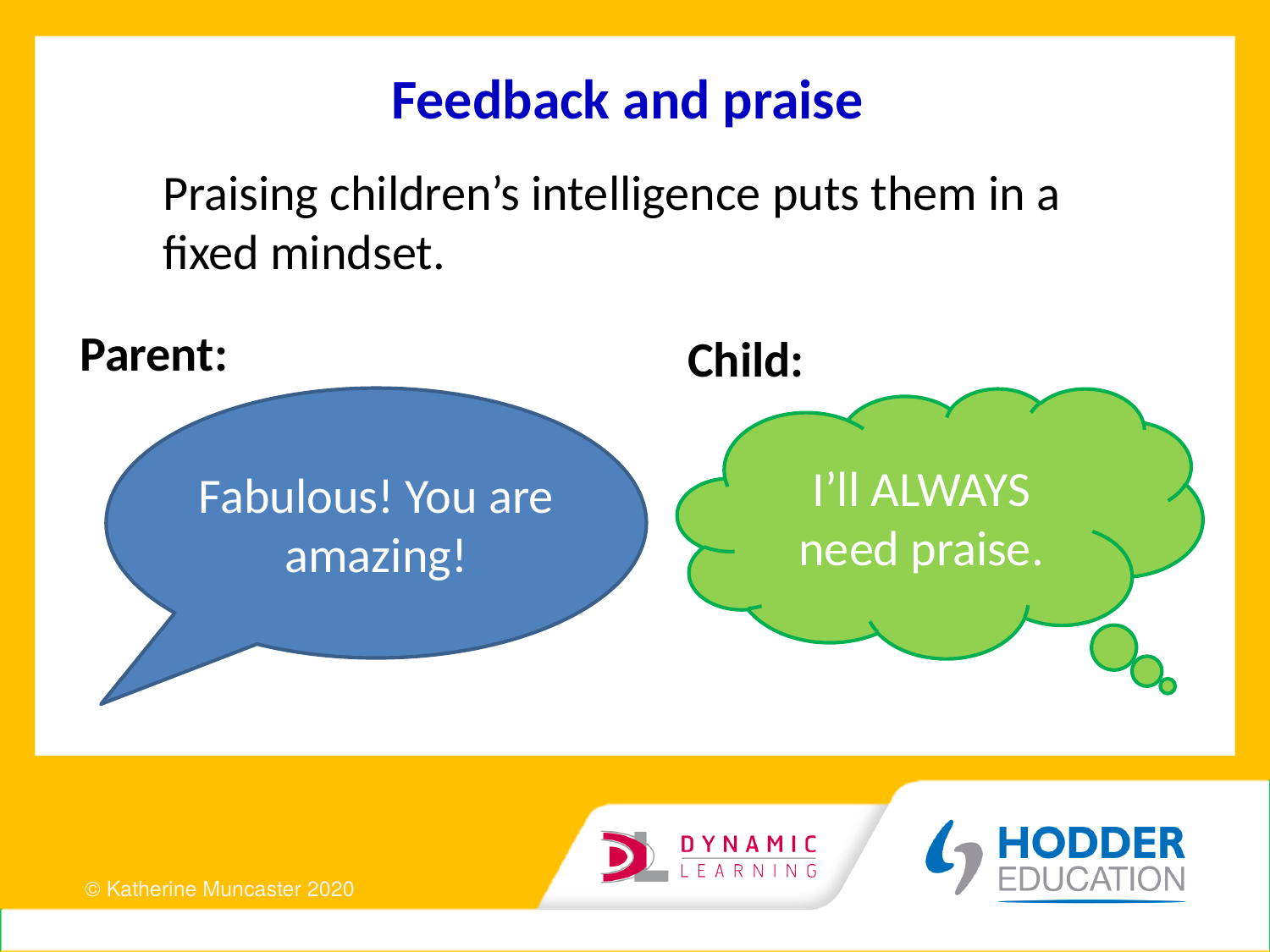

# Feedback and praise
Praising children’s intelligence puts them in a fixed mindset.
Parent:
Fabulous! You are amazing!
Child:
I’ll ALWAYS need praise.